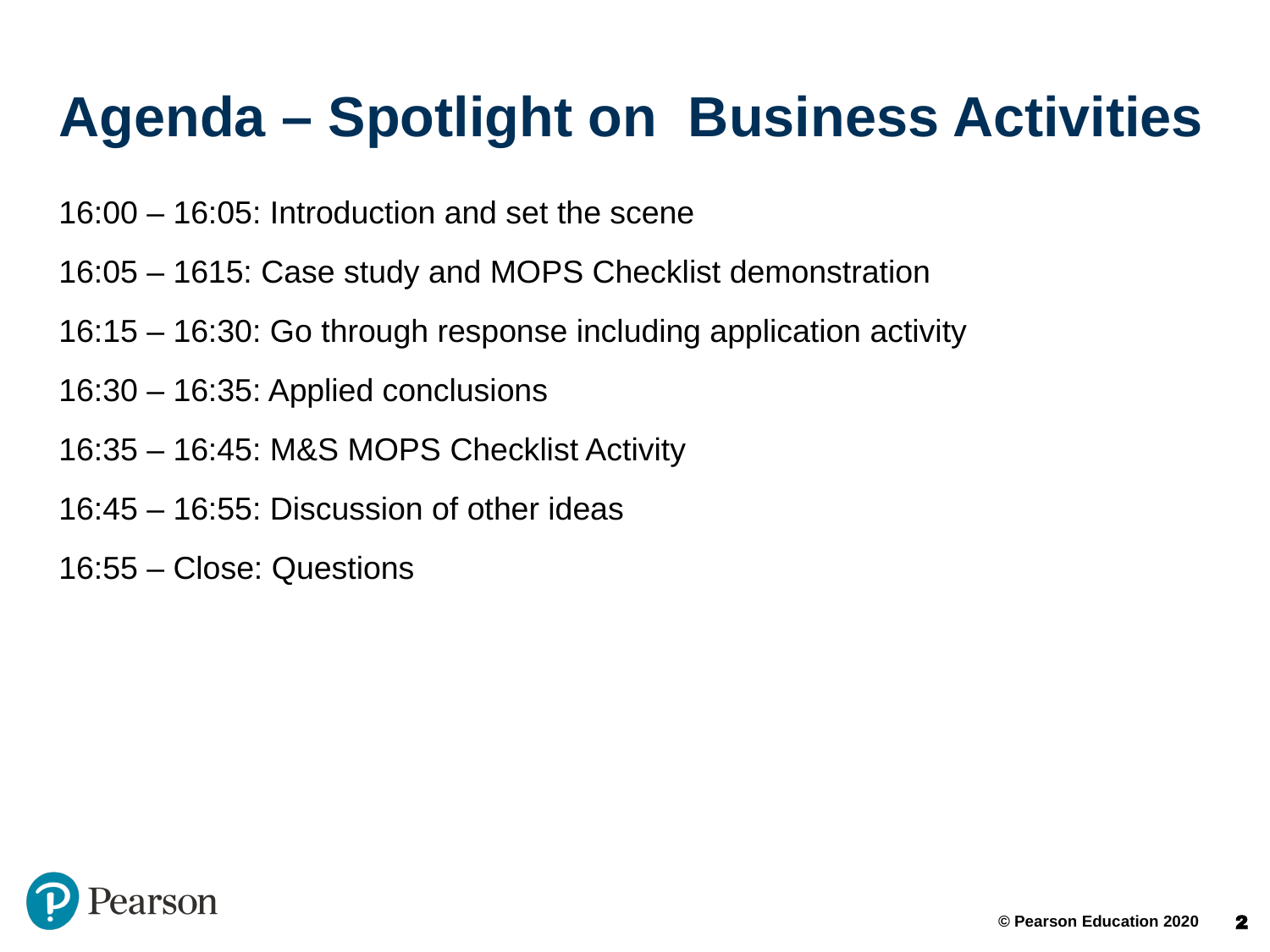

# Agenda – Spotlight on  Business Activities
16:00 – 16:05: Introduction and set the scene
16:05 – 1615: Case study and MOPS Checklist demonstration
16:15 – 16:30: Go through response including application activity
16:30 – 16:35: Applied conclusions
16:35 – 16:45: M&S MOPS Checklist Activity
16:45 – 16:55: Discussion of other ideas
16:55 – Close: Questions